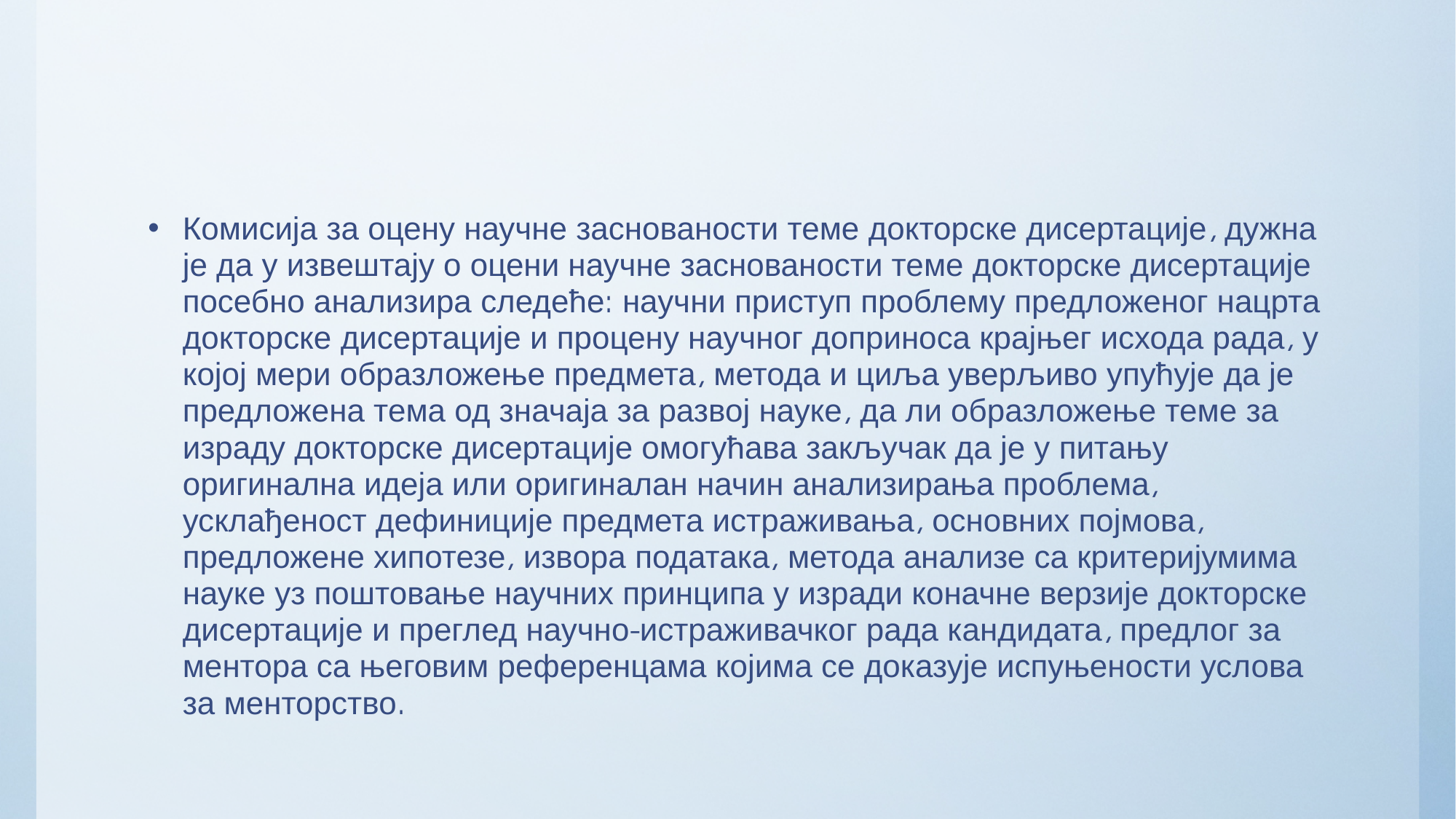

#
Комисија за оцену научне заснованости теме докторске дисертације, дужна је да у извештају о оцени научне заснованости теме докторске дисертације посебно анализира следеће: научни приступ проблему предложеног нацрта докторске дисертације и процену научног доприноса крајњег исхода рада, у којој мери образложење предмета, метода и циља уверљиво упућује да је предложена тема од значаја за развој науке, да ли образложење теме за израду докторске дисертације омогућава закључак да је у питању оригинална идеја или оригиналан начин анализирања проблема, усклађеност дефиниције предмета истраживања, основних појмова, предложене хипотезе, извора података, метода анализе са критеријумима науке уз поштовање научних принципа у изради коначне верзије докторске дисертације и преглед научно-истраживачког рада кандидата, предлог за ментора са његовим референцама којима се доказује испуњености услова за менторство.